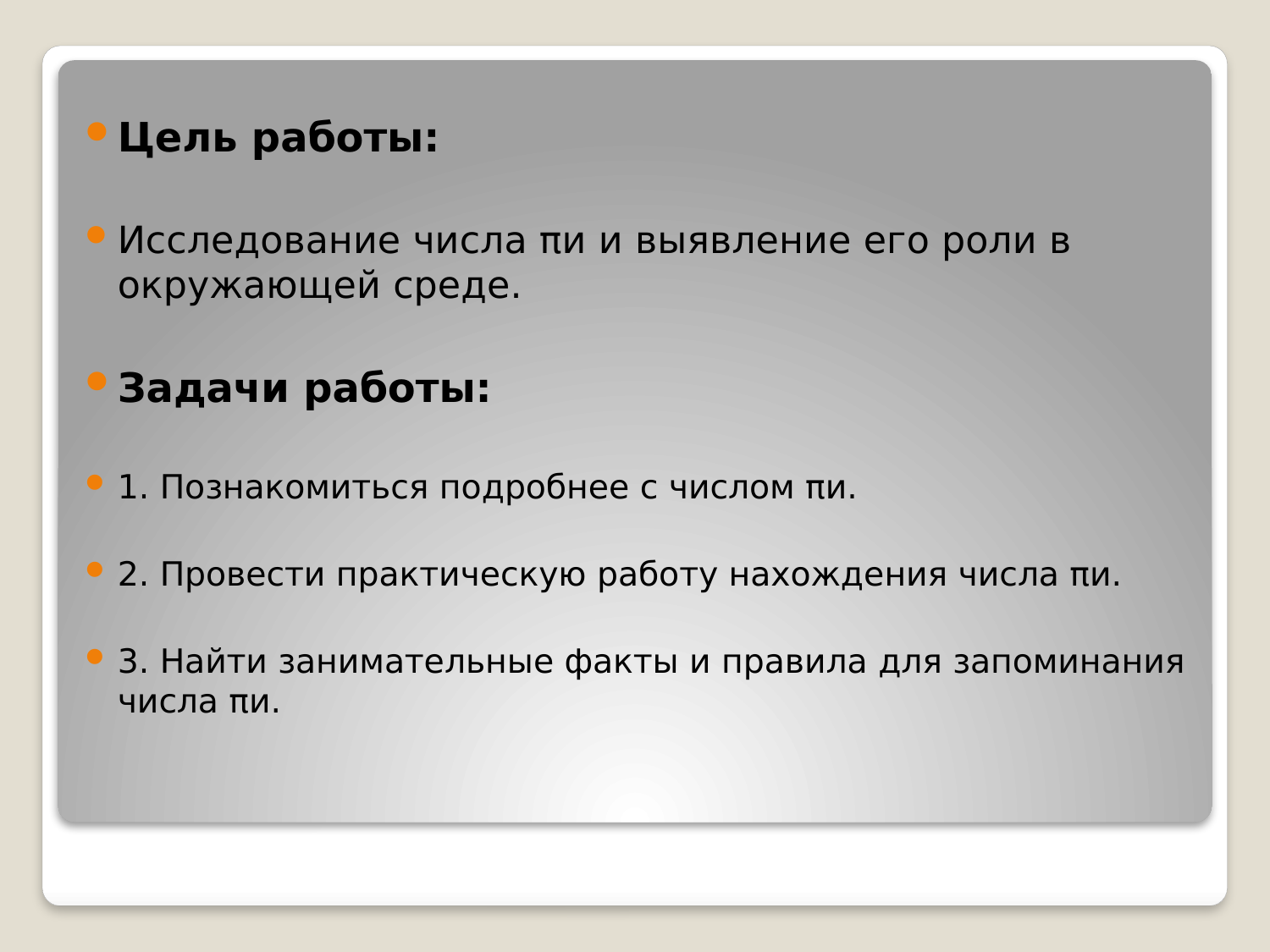

Цель работы:

Исследование числа πи и выявление его роли в окружающей среде.

Задачи работы:

1. Познакомиться подробнее с числом πи.

2. Провести практическую работу нахождения числа πи.

3. Найти занимательные факты и правила для запоминания числа πи.

#